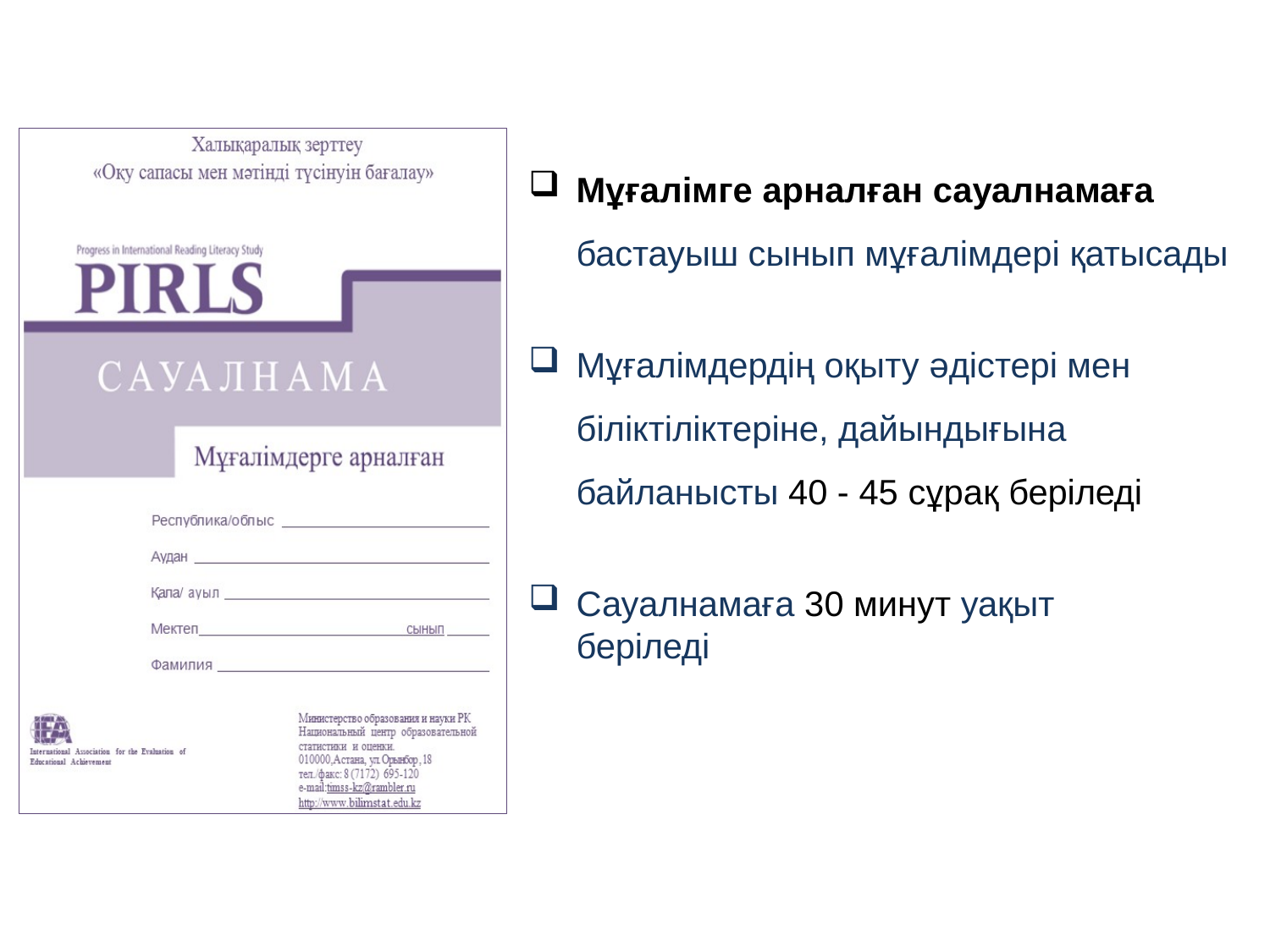

Мұғалімге арналған сауалнамаға
бастауыш сынып мұғалімдері қатысады

Мұғалімдердің оқыту әдістері мен  біліктіліктеріне, дайындығына  байланысты 40 - 45 сұрақ беріледі

Сауалнамаға 30 минут уақыт беріледі